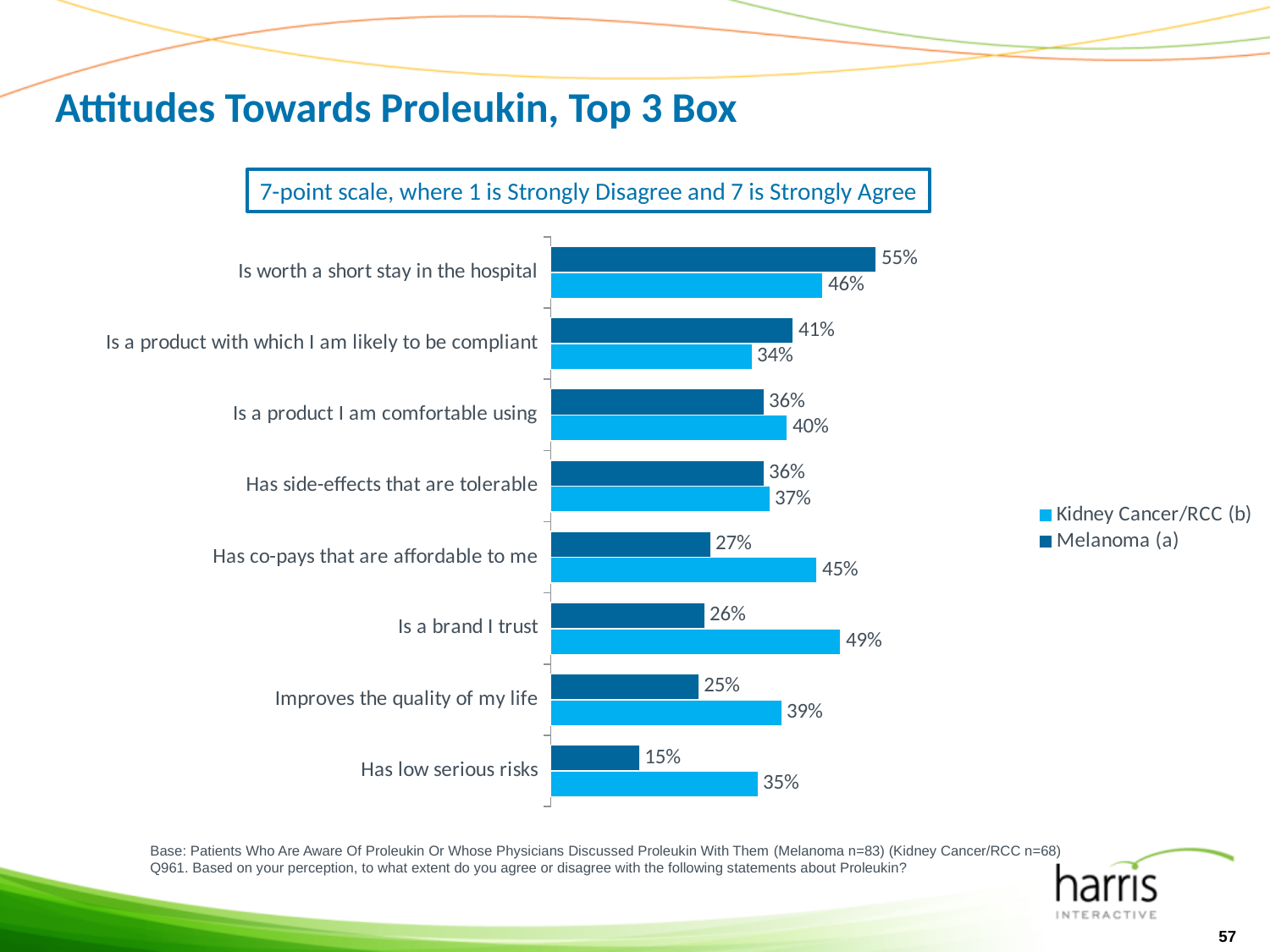

# Attitudes Towards Proleukin, Top 3 Box
7-point scale, where 1 is Strongly Disagree and 7 is Strongly Agree

### Chart

| Category | Melanoma (a) | Kidney Cancer/RCC (b) |
|---|---|---|
| Is worth a short stay in the hospital | 0.55 | 0.46 |
| Is a product with which I am likely to be compliant | 0.4100000000000003 | 0.34 |
| Is a product I am comfortable using | 0.3600000000000003 | 0.4 |
| Has side-effects that are tolerable | 0.3600000000000003 | 0.3700000000000004 |
| Has co-pays that are affordable to me | 0.27 | 0.45 |
| Is a brand I trust | 0.26 | 0.4900000000000003 |
| Improves the quality of my life | 0.25 | 0.39000000000000234 |
| Has low serious risks | 0.15000000000000024 | 0.3500000000000003 |
Base: Patients Who Are Aware Of Proleukin Or Whose Physicians Discussed Proleukin With Them (Melanoma n=83) (Kidney Cancer/RCC n=68)
Q961. Based on your perception, to what extent do you agree or disagree with the following statements about Proleukin?
57